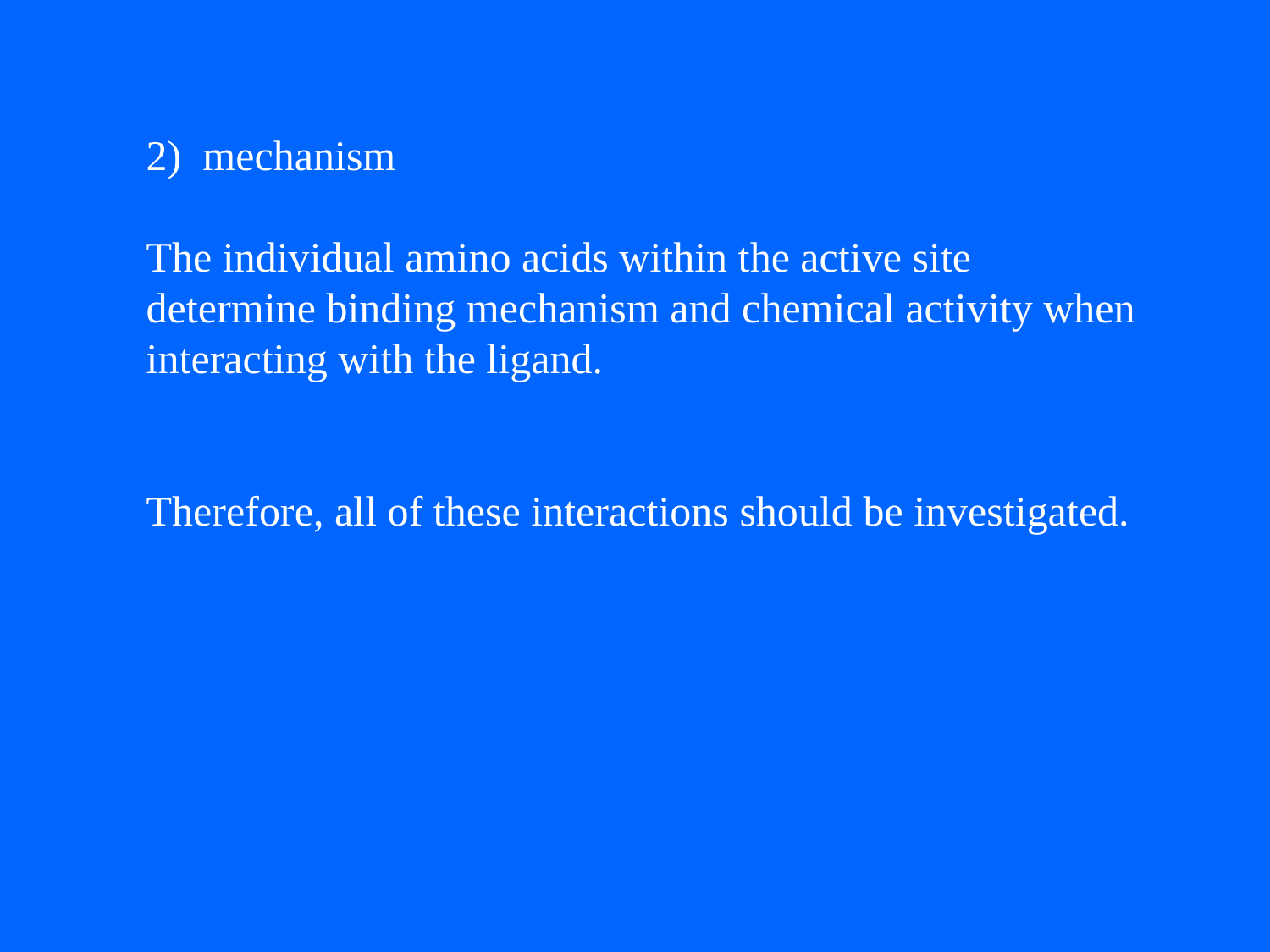

2)  mechanism

The individual amino acids within the active site
determine binding mechanism and chemical activity when
interacting with the ligand.

Therefore, all of these interactions should be investigated.